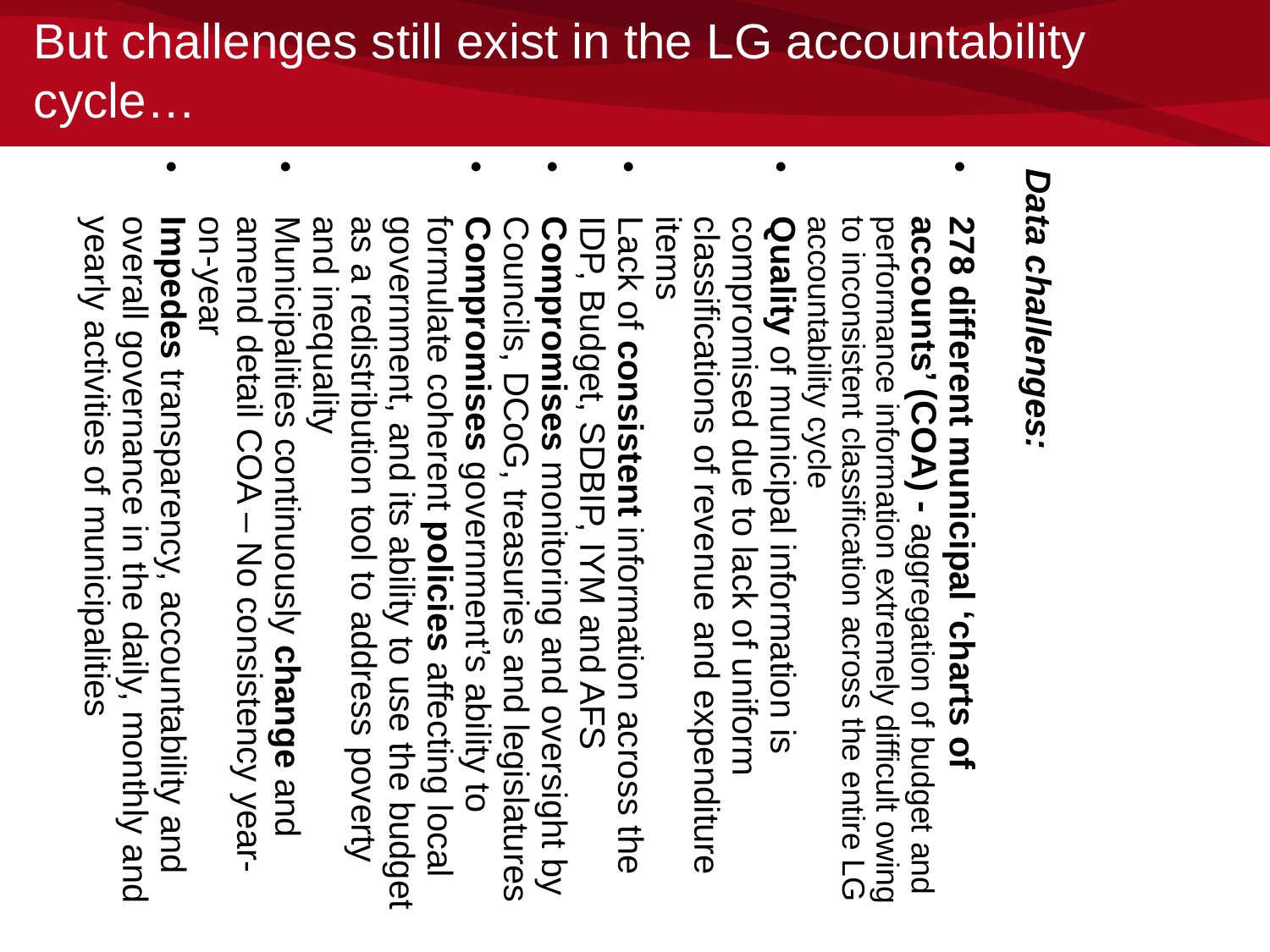

But challenges still exist in the LG accountability cycle…
Data challenges:

278 different municipal ‘charts of accounts’ (COA) - aggregation of budget and performance information extremely difficult owing to inconsistent classification across the entire LG accountability cycle
Quality of municipal information is compromised due to lack of uniform classifications of revenue and expenditure items
Lack of consistent information across the IDP, Budget, SDBIP, IYM and AFS
Compromises monitoring and oversight by Councils, DCoG, treasuries and legislatures
Compromises government’s ability to formulate coherent policies affecting local government, and its ability to use the budget as a redistribution tool to address poverty and inequality
Municipalities continuously change and amend detail COA – No consistency year-on-year
Impedes transparency, accountability and overall governance in the daily, monthly and yearly activities of municipalities